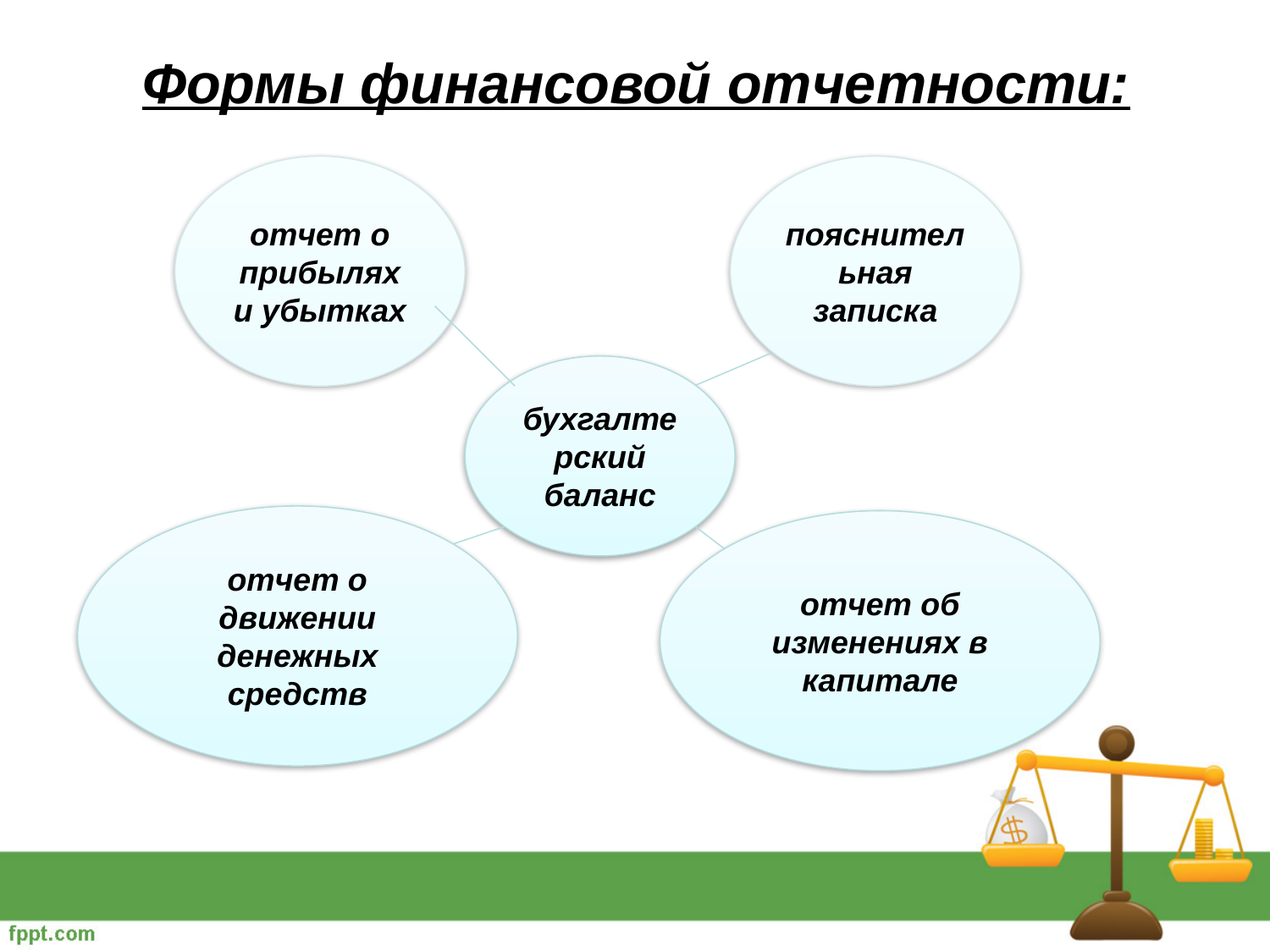

# Формы финансовой отчетности:
отчет о прибылях и убытках
пояснительная записка
бухгалтерский баланс
отчет о движении денежных средств
отчет об изменениях в капитале